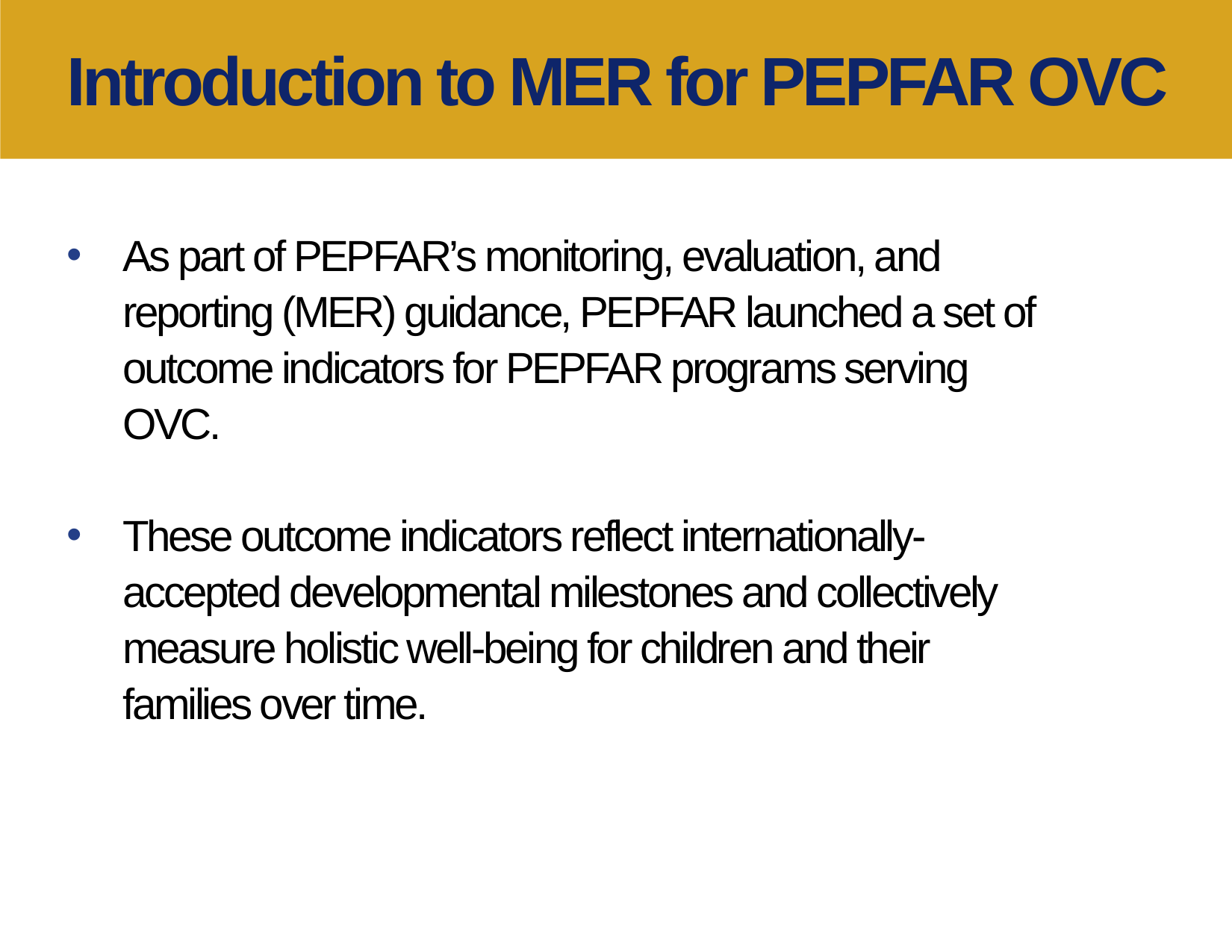

Introduction to MER for PEPFAR OVC
As part of PEPFAR’s monitoring, evaluation, and reporting (MER) guidance, PEPFAR launched a set of outcome indicators for PEPFAR programs serving OVC.

These outcome indicators reflect internationally-accepted developmental milestones and collectively measure holistic well-being for children and their families over time.